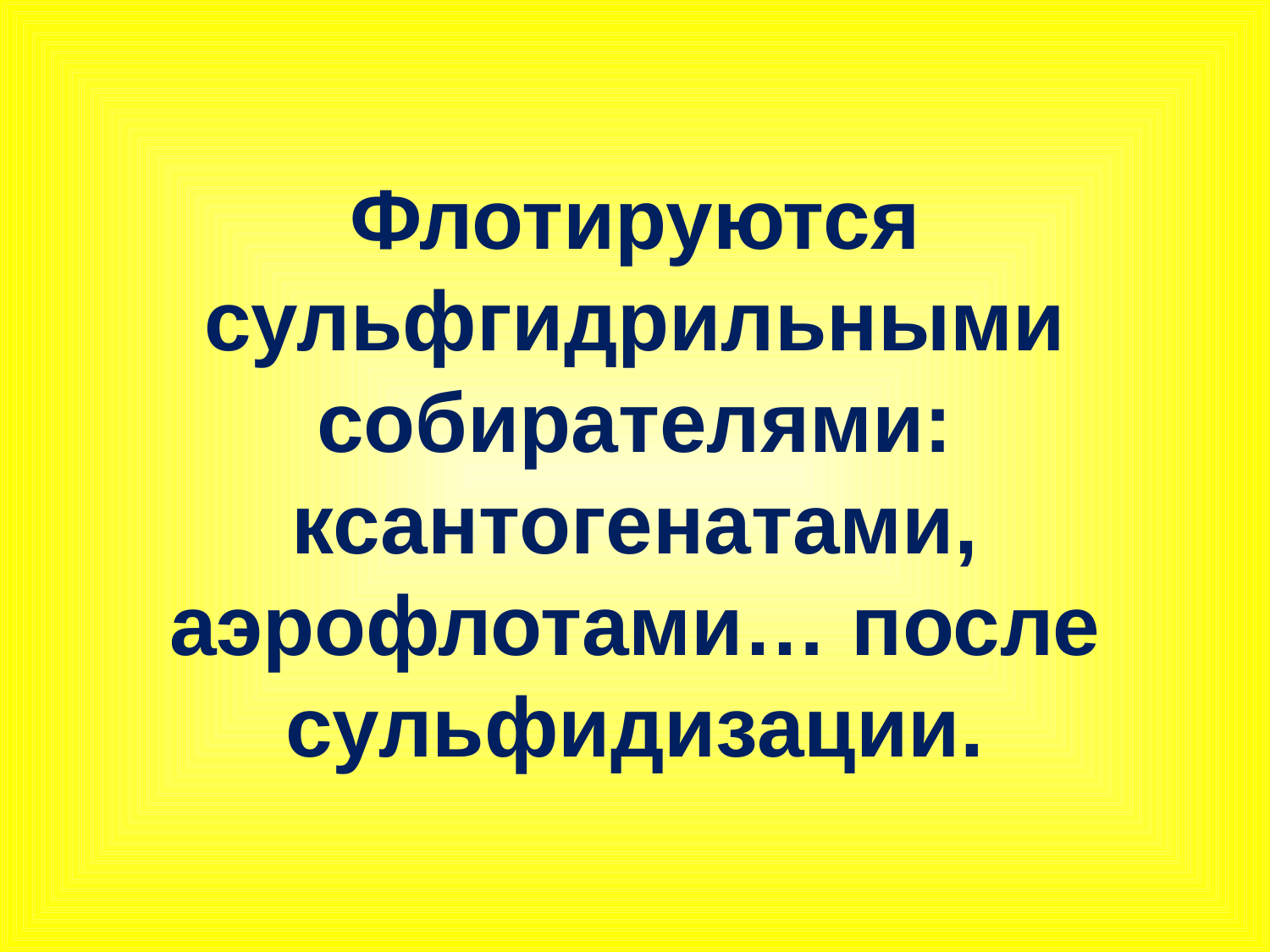

Флотируются сульфгидрильными собирателями: ксантогенатами, аэрофлотами… после сульфидизации.